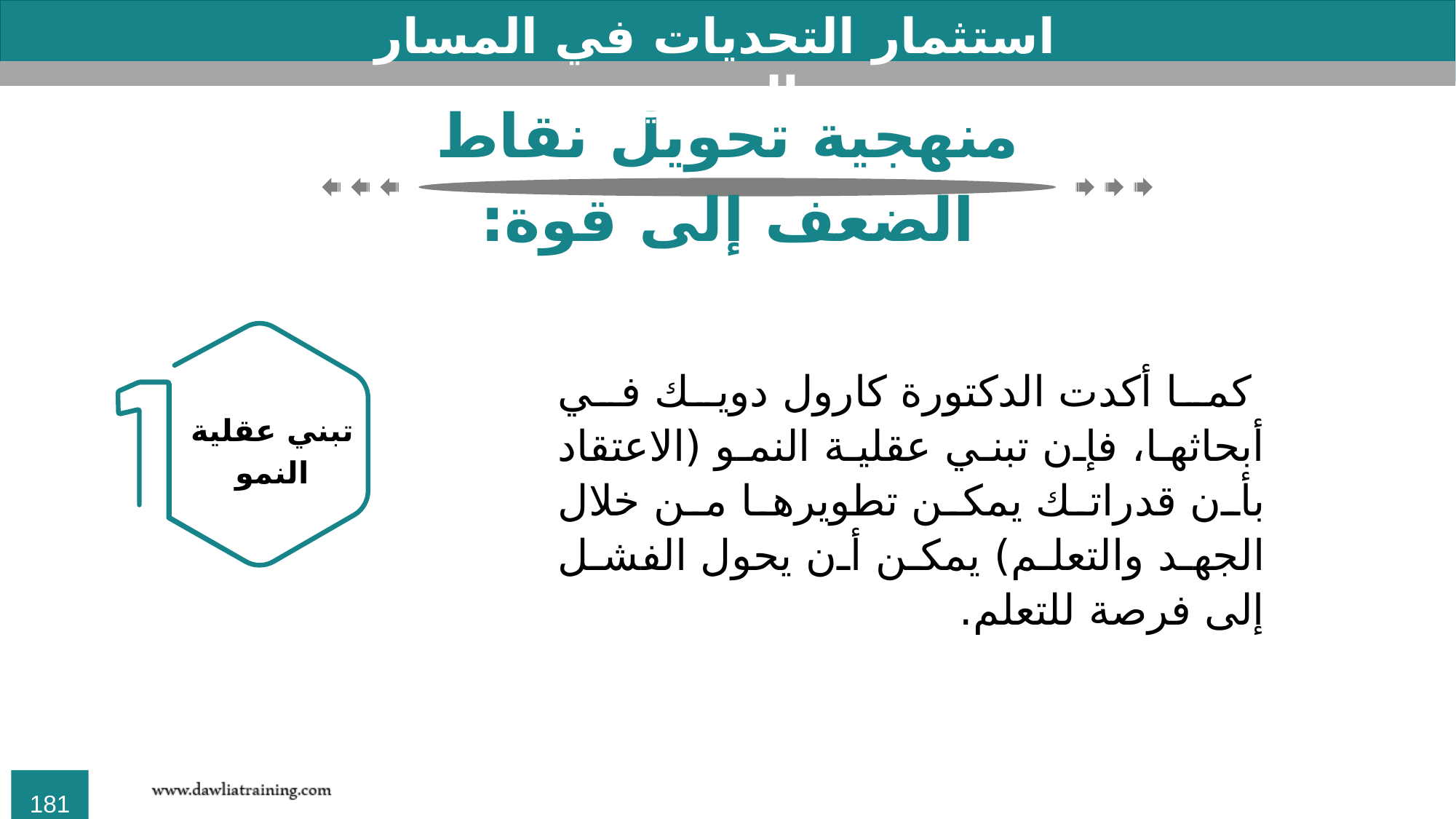

استثمار التحديات في المسار المهني
منهجية تحويل نقاط الضعف إلى قوة:

تبني عقلية النمو
 كما أكدت الدكتورة كارول دويك في أبحاثها، فإن تبني عقلية النمو (الاعتقاد بأن قدراتك يمكن تطويرها من خلال الجهد والتعلم) يمكن أن يحول الفشل إلى فرصة للتعلم.